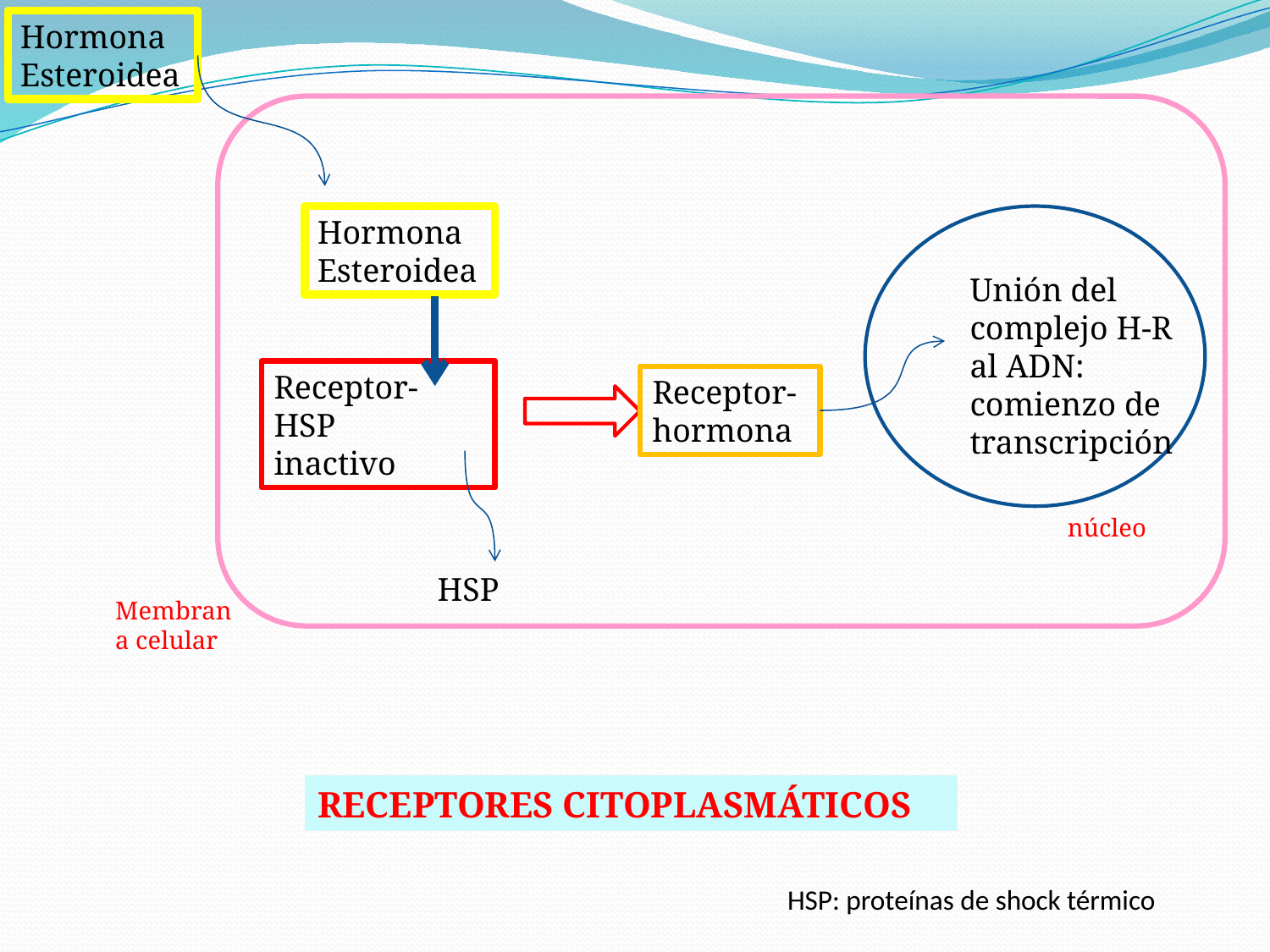

Hormona Esteroidea

Hormona Esteroidea

Unión del complejo H-R al ADN: comienzo de transcripción
Receptor- HSP
inactivo
Receptor- hormona

núcleo
HSP
Membrana celular
RECEPTORES CITOPLASMÁTICOS
HSP: proteínas de shock térmico